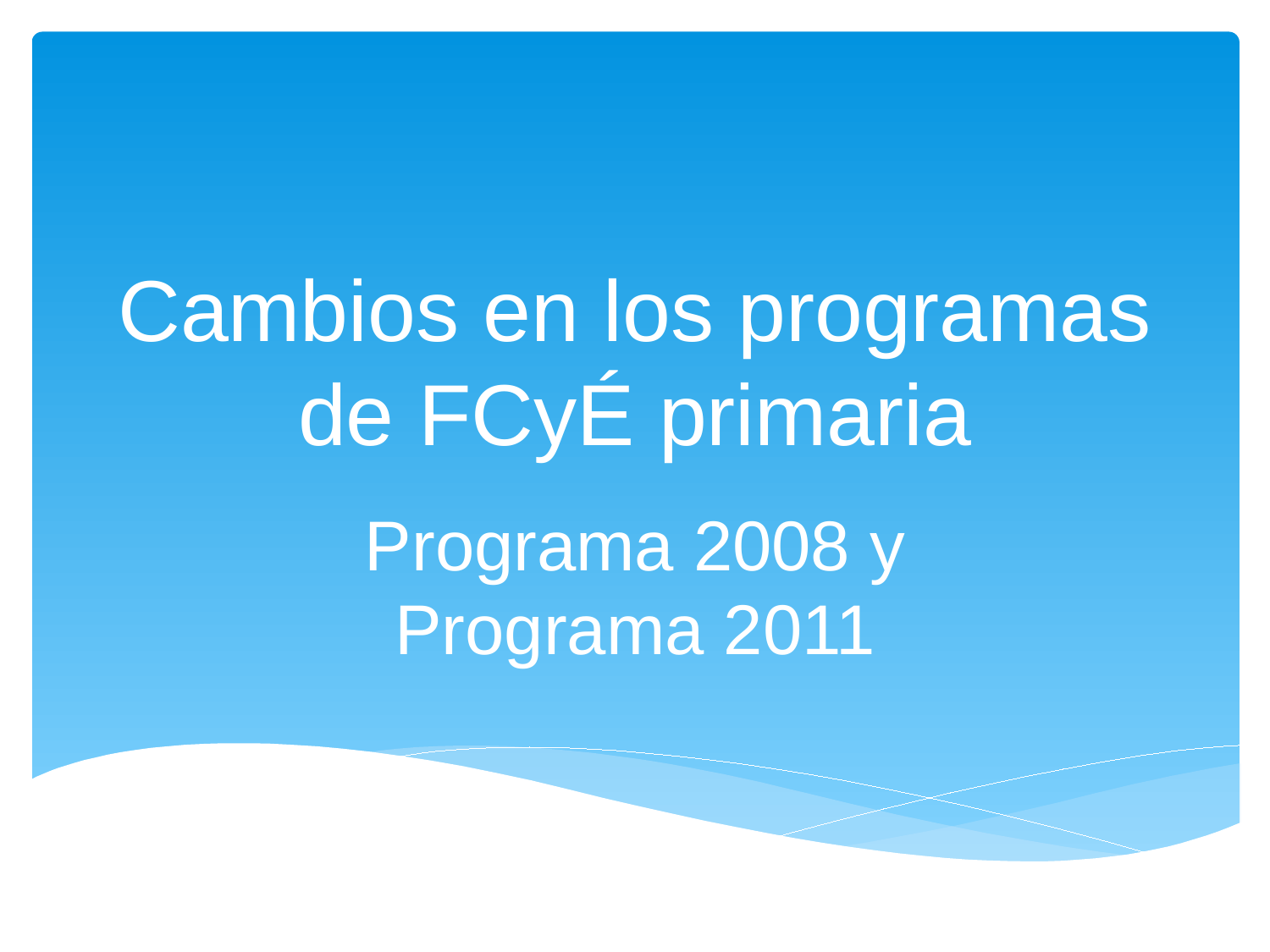

# Cambios en los programas de FCyÉ primaria
Programa 2008 y Programa 2011